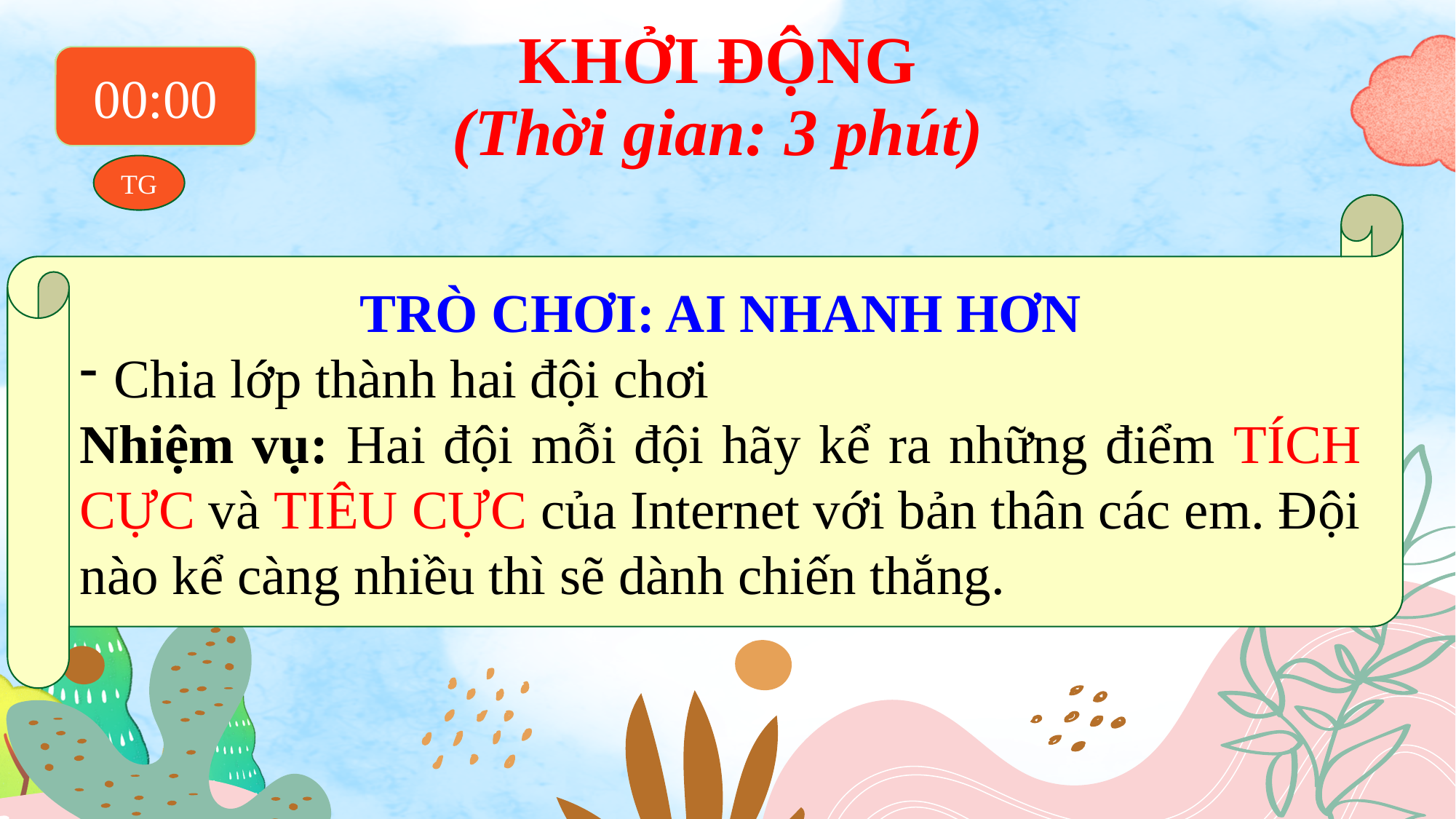

# KHỞI ĐỘNG (Thời gian: 3 phút)
00:00
03:00
02:59
02:58
02:57
02:56
02:55
02:54
02:53
02:52
02:51
02:50
02:49
02:48
02:47
02:46
02:45
02:44
02:43
02:42
02:41
02:40
02:39
02:38
02:37
02:36
02:35
02:34
02:33
02:32
02:31
02:30
02:29
02:28
02:27
02:26
02:25
02:24
02:23
02:22
02:21
02:20
02:19
02:18
02:17
02:16
02:15
02:14
02:13
02:12
02:11
02:10
02:09
02:08
02:07
02:06
02:05
02:04
02:03
02:02
02:01
02:00
01:59
01:58
01:57
01:56
01:55
01:54
01:53
01:52
01:51
01:50
01:49
01:48
01:47
01:46
01:45
01:44
01:43
01:42
01:41
01:40
01:39
01:38
01:37
01:36
01:35
01:34
01:33
01:32
01:31
01:30
01:29
01:28
01:27
01:26
01:25
01:24
01:23
01:22
01:21
01:20
01:19
01:18
01:17
01:16
01:15
01:14
01:13
01:12
01:11
01:10
01:09
01:08
01:07
01:06
01:05
01:04
01:03
01:02
01:01
01:00
00:59
00:58
00:57
00:56
00:55
00:54
00:53
00:52
00:51
00:50
00:49
00:48
00:47
00:46
00:45
00:44
00:43
00:42
00:41
00:40
00:39
00:38
00:37
00:36
00:35
00:34
00:33
00:32
00:31
00:30
00:29
00:28
00:27
00:26
00:25
00:24
00:23
00:22
00:21
00:20
00:19
00:18
00:17
00:16
00:15
00:14
00:13
00:12
00:11
00:10
00:09
00:08
00:07
00:06
00:05
00:04
00:01
00:02
00:03

TG

TRÒ CHƠI: AI NHANH HƠN
Chia lớp thành hai đội chơi
Nhiệm vụ: Hai đội mỗi đội hãy kể ra những điểm TÍCH CỰC và TIÊU CỰC của Internet với bản thân các em. Đội nào kể càng nhiều thì sẽ dành chiến thắng.